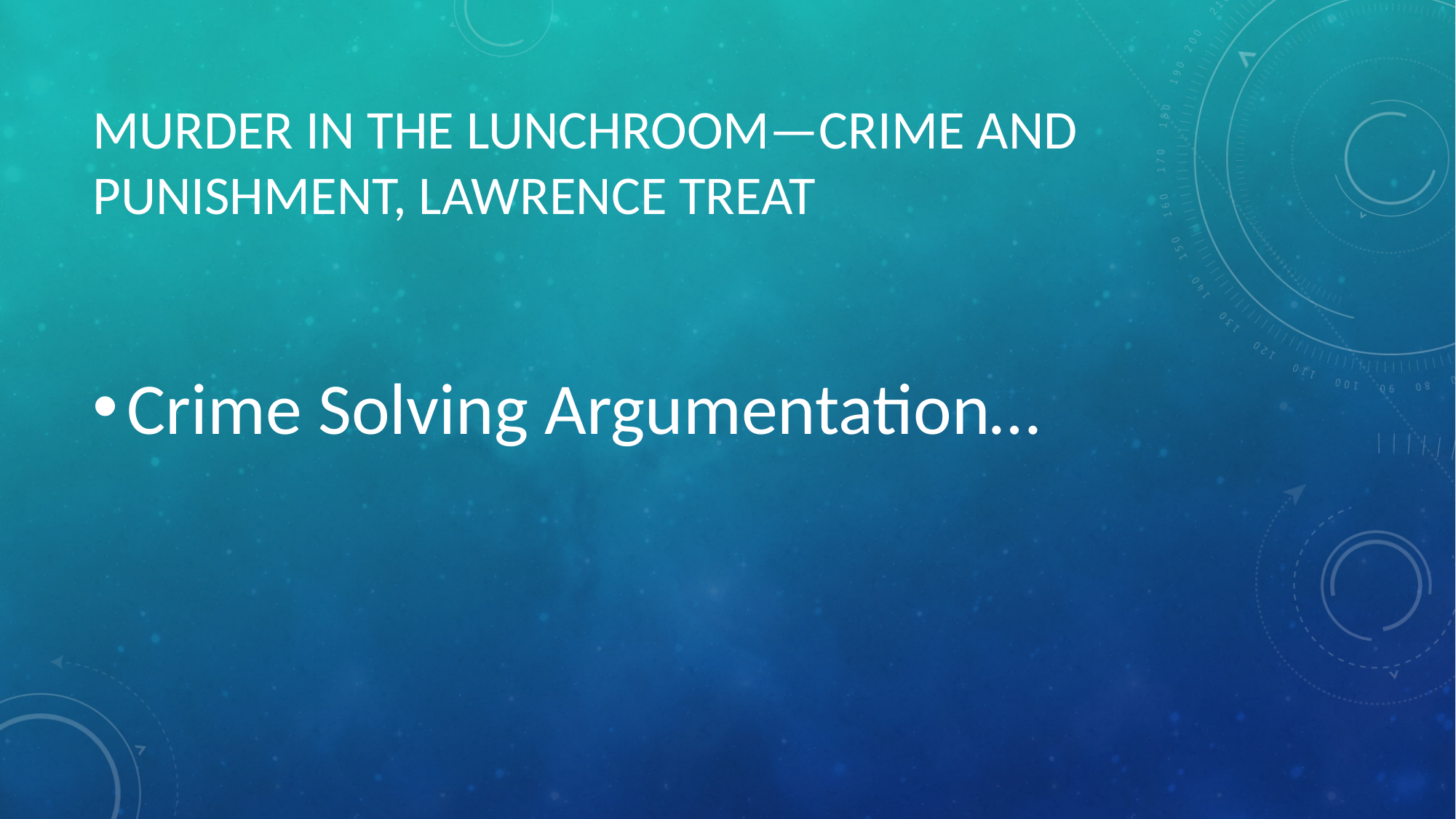

# Murder in the Lunchroom—Crime and Punishment, Lawrence Treat
Crime Solving Argumentation…